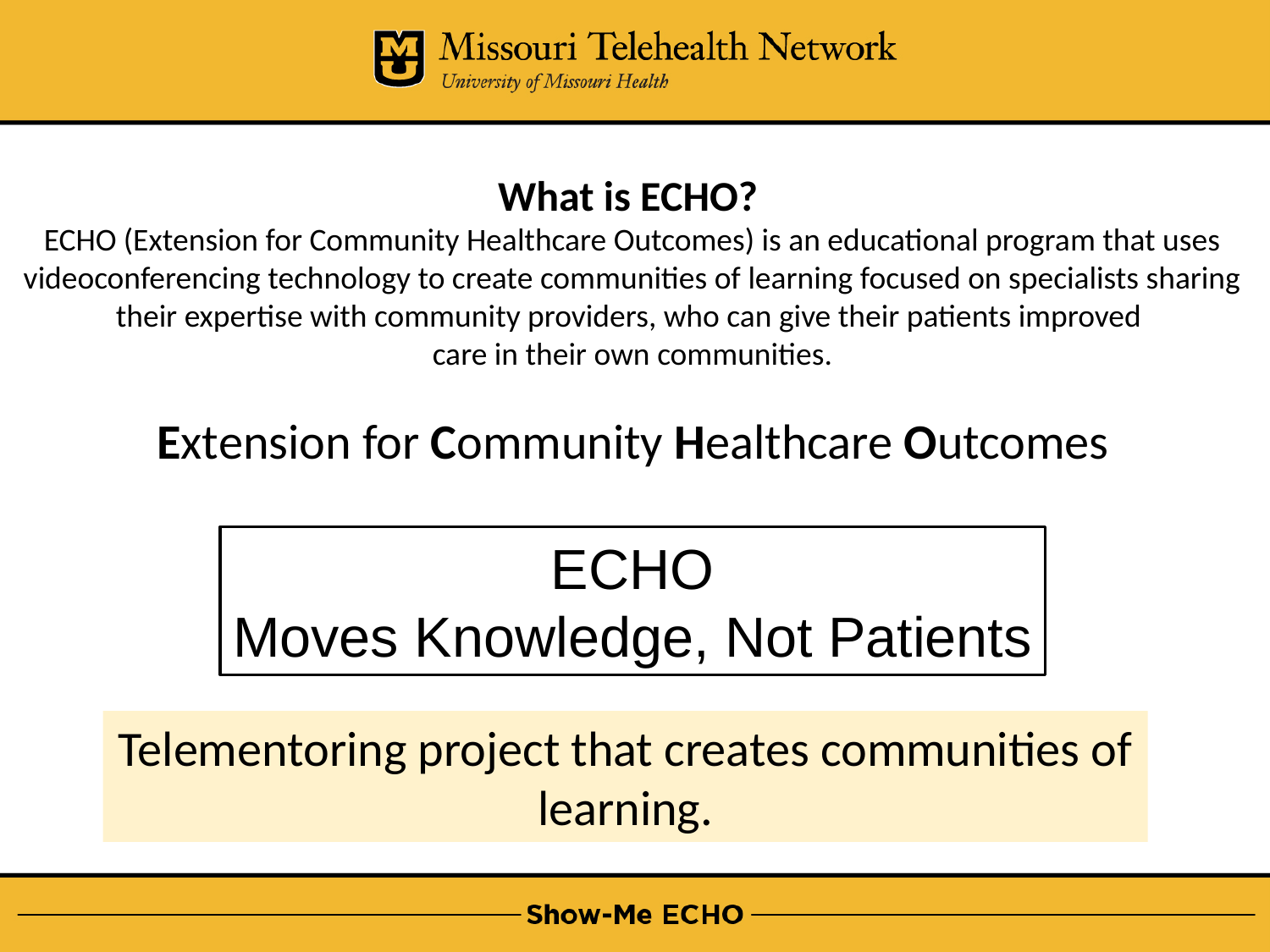

What is ECHO?
ECHO (Extension for Community Healthcare Outcomes) is an educational program that uses videoconferencing technology to create communities of learning focused on specialists sharing their expertise with community providers, who can give their patients improved
care in their own communities.

Extension for Community Healthcare Outcomes
ECHO
Moves Knowledge, Not Patients
Telementoring project that creates communities of learning.